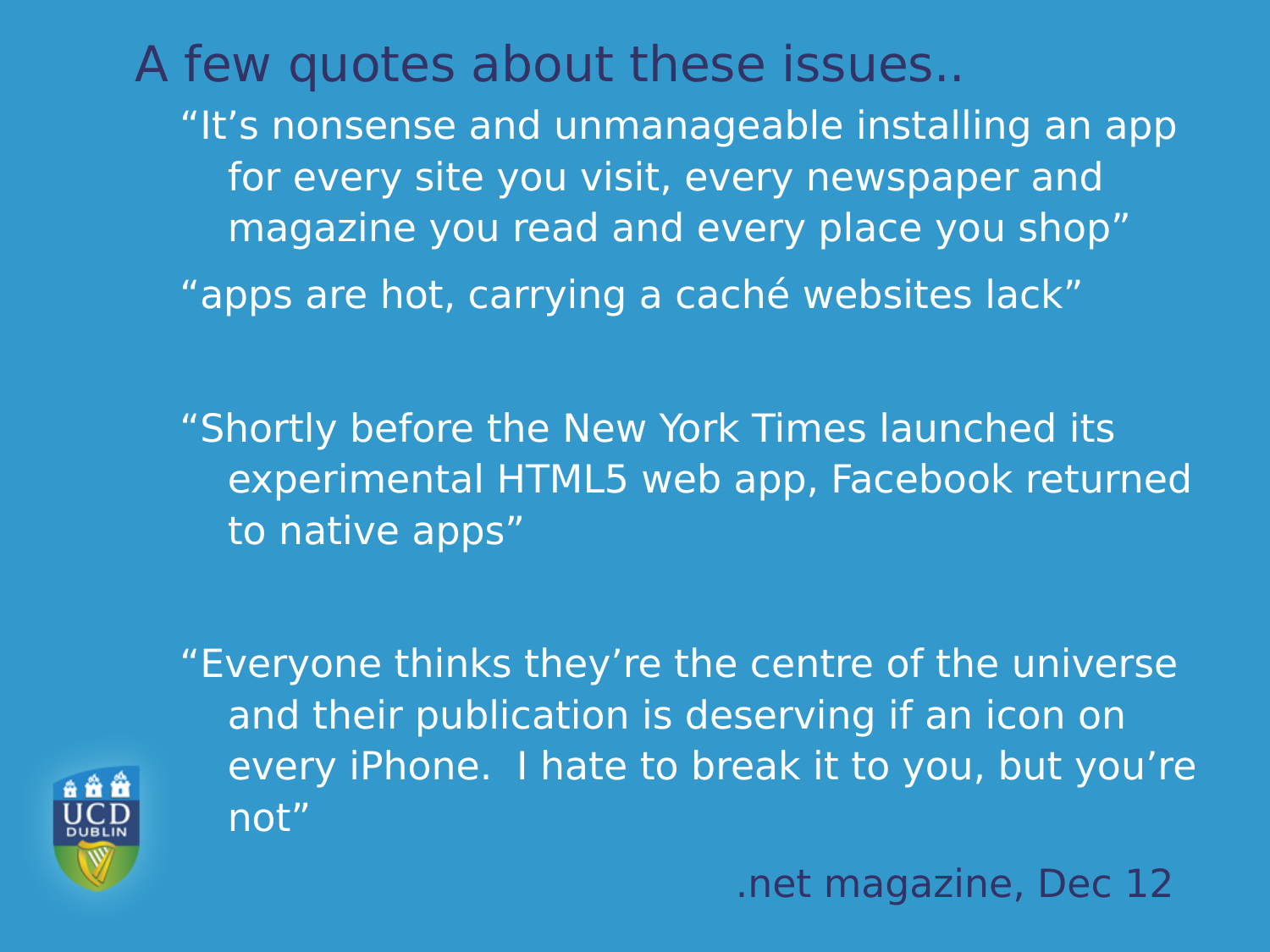

# A few quotes about these issues..
“It’s nonsense and unmanageable installing an app for every site you visit, every newspaper and magazine you read and every place you shop”
“apps are hot, carrying a caché websites lack”

“Shortly before the New York Times launched its experimental HTML5 web app, Facebook returned to native apps”

“Everyone thinks they’re the centre of the universe and their publication is deserving if an icon on every iPhone.  I hate to break it to you, but you’re not”
					.net magazine, Dec 12